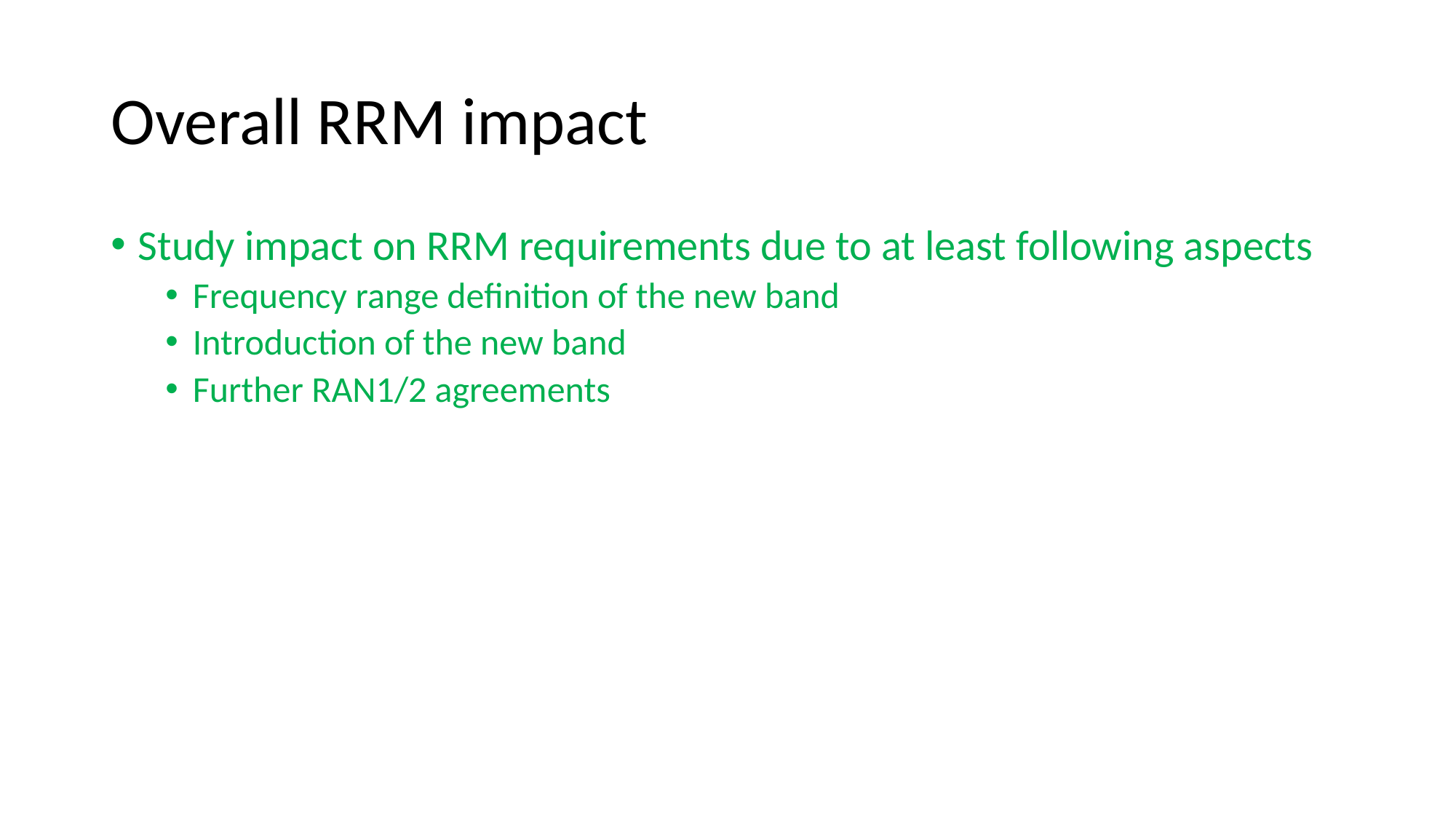

# Overall RRM impact
Study impact on RRM requirements due to at least following aspects
Frequency range definition of the new band
Introduction of the new band
Further RAN1/2 agreements